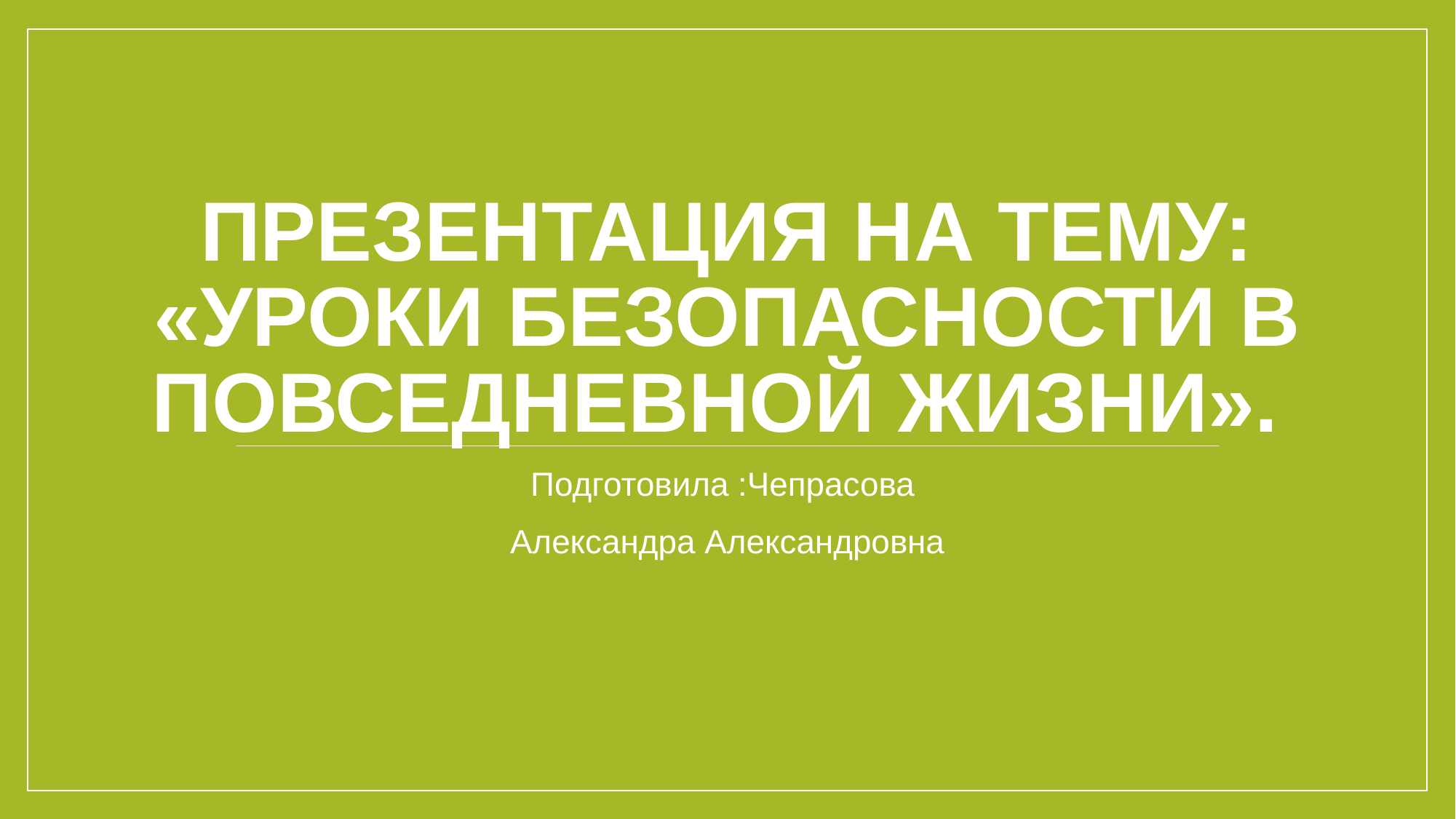

# Презентация на тему: «Уроки безопасности в повседневной жизни».
Подготовила :Чепрасова
Александра Александровна